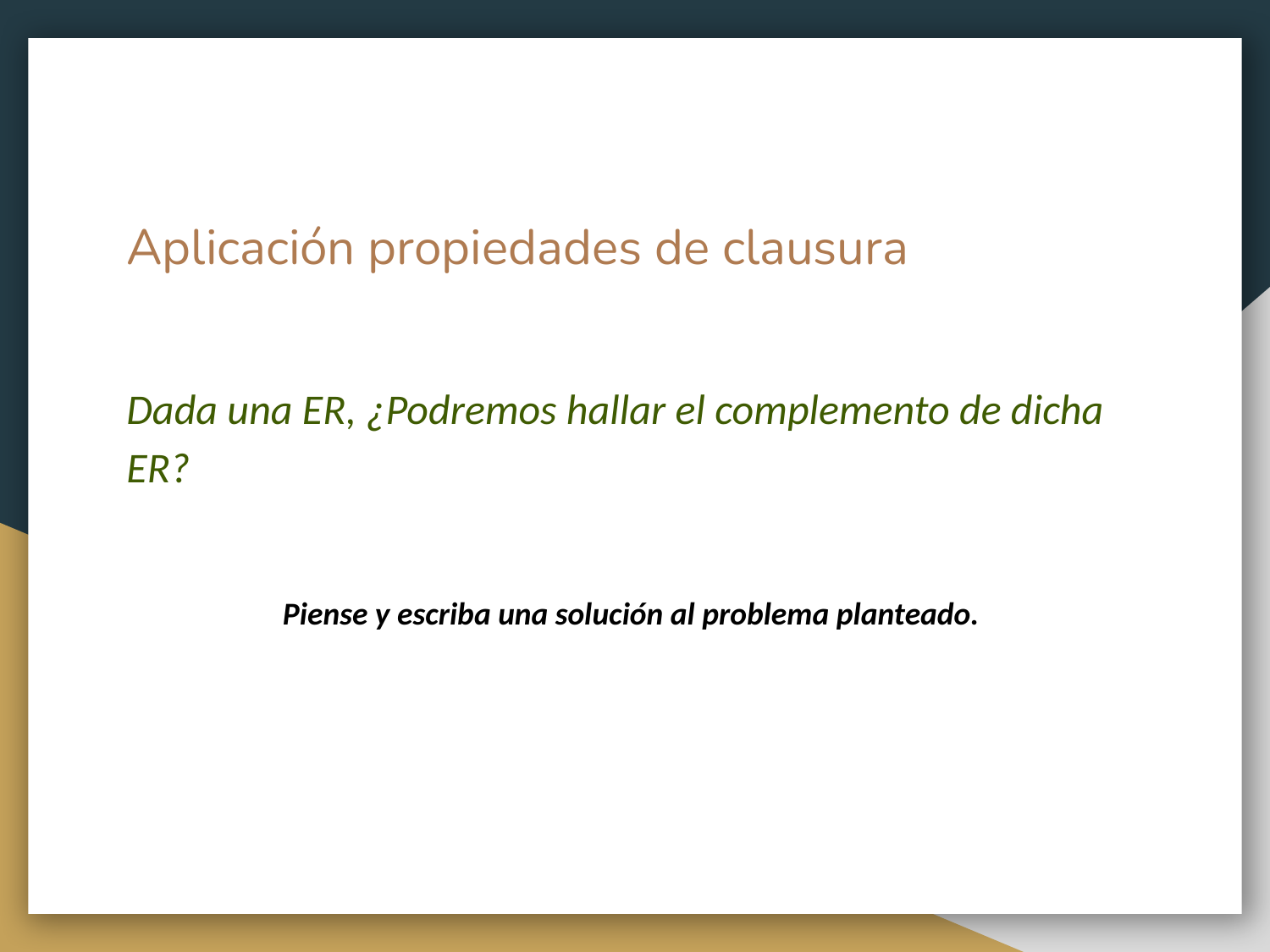

# Aplicación propiedades de clausura
Dada una ER, ¿Podremos hallar el complemento de dicha ER?

Piense y escriba una solución al problema planteado.